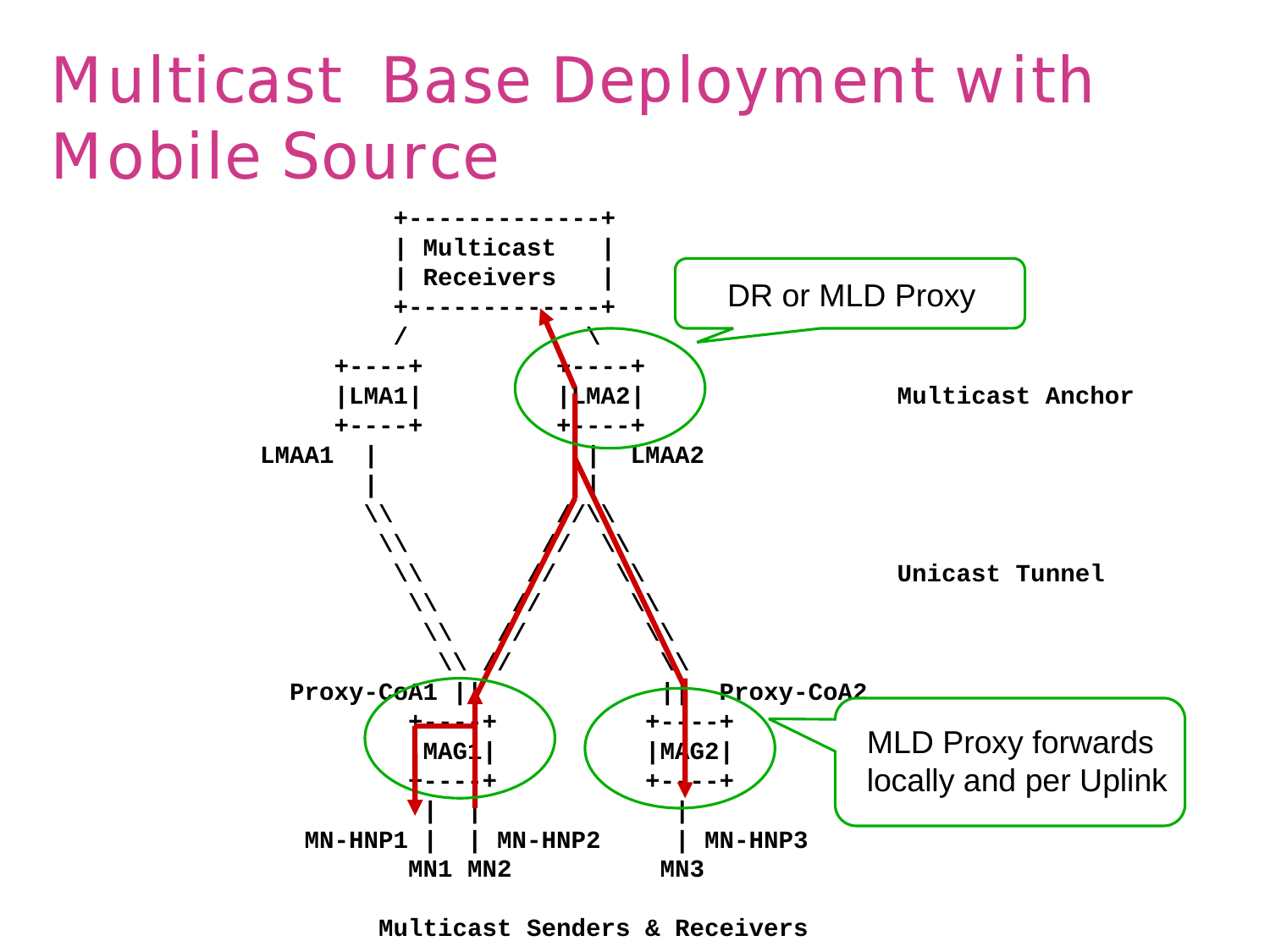

# Multicast  Base Deployment with Mobile Source

                      +-------------+
                      | Multicast   |
                      | Receivers   |
                      +-------------+
                      /            \
                  +----+         +----+
                  |LMA1|         |LMA2|                 Multicast Anchor
                  +----+         +----+
             LMAA1  |              |  LMAA2
                    |              |
                    \\           //\\
                     \\         //  \\
                      \\       //    \\                 Unicast Tunnel
                       \\     //      \\
                        \\   //        \\
                         \\ //          \\
               Proxy-CoA1 ||            ||  Proxy-CoA2
                       +----+          +----+
                       |MAG1|          |MAG2|           MLD Proxy
                       +----+          +----+
                        |  |             |
                MN-HNP1 |  | MN-HNP2     | MN-HNP3
                       MN1 MN2          MN3

                     Multicast Senders & Receivers

DR or MLD Proxy

MLD Proxy forwards
locally and per Uplink